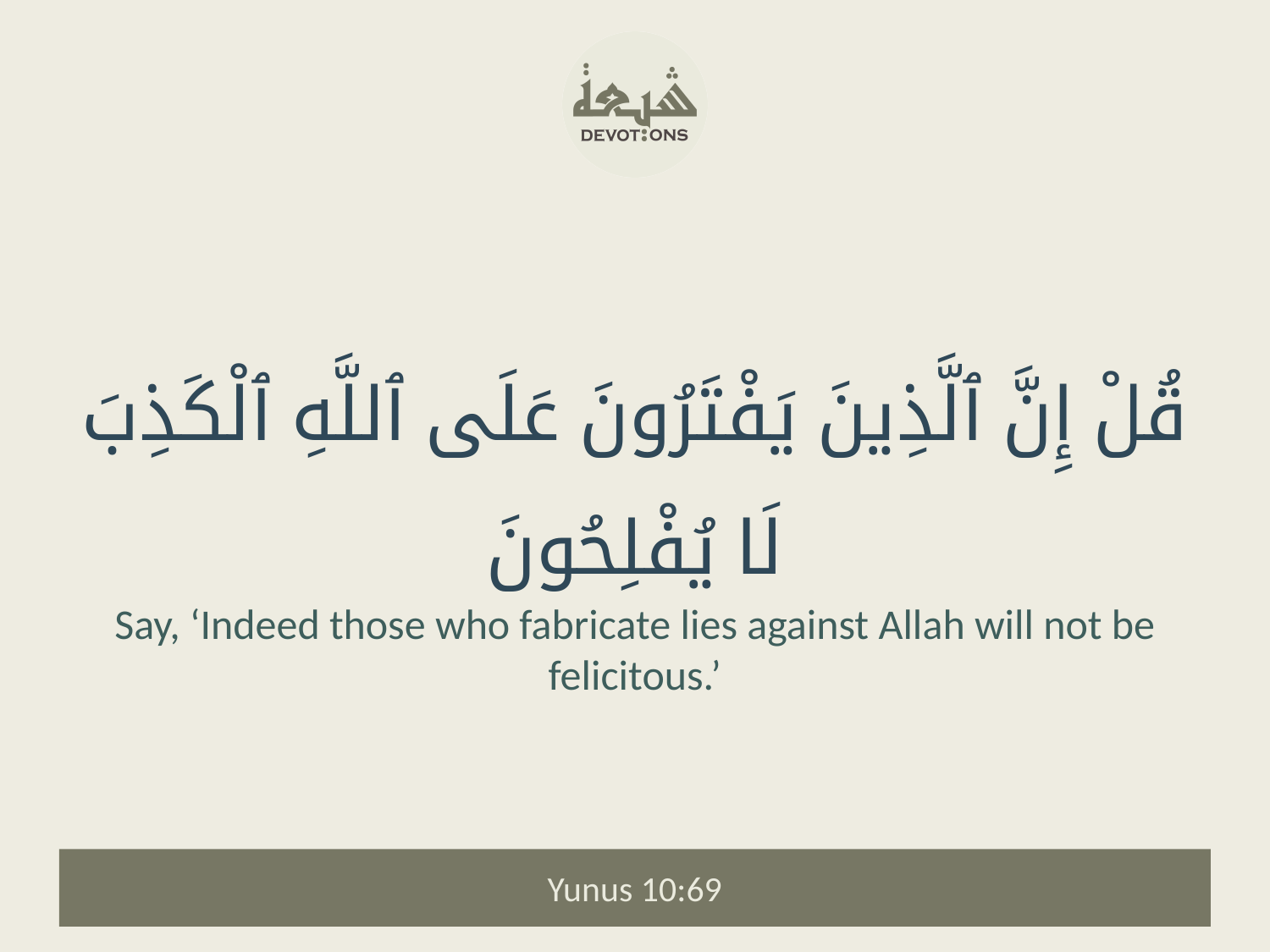

قُلْ إِنَّ ٱلَّذِينَ يَفْتَرُونَ عَلَى ٱللَّهِ ٱلْكَذِبَ لَا يُفْلِحُونَ
Say, ‘Indeed those who fabricate lies against Allah will not be felicitous.’
Yunus 10:69